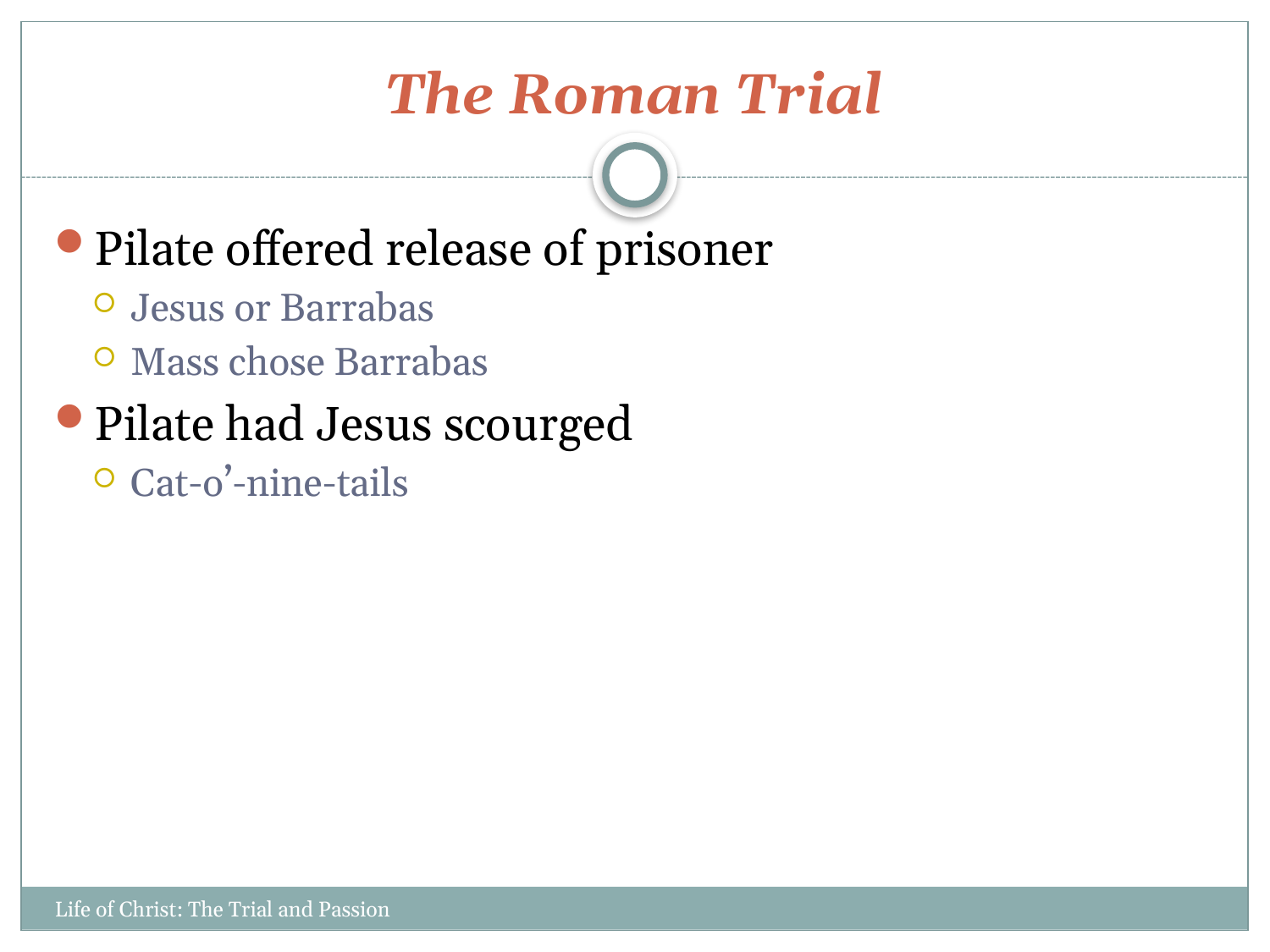

# The Roman Trial
Pilate offered release of prisoner
Jesus or Barrabas
Mass chose Barrabas
Pilate had Jesus scourged
Cat-o’-nine-tails

Life of Christ: The Trial and Passion